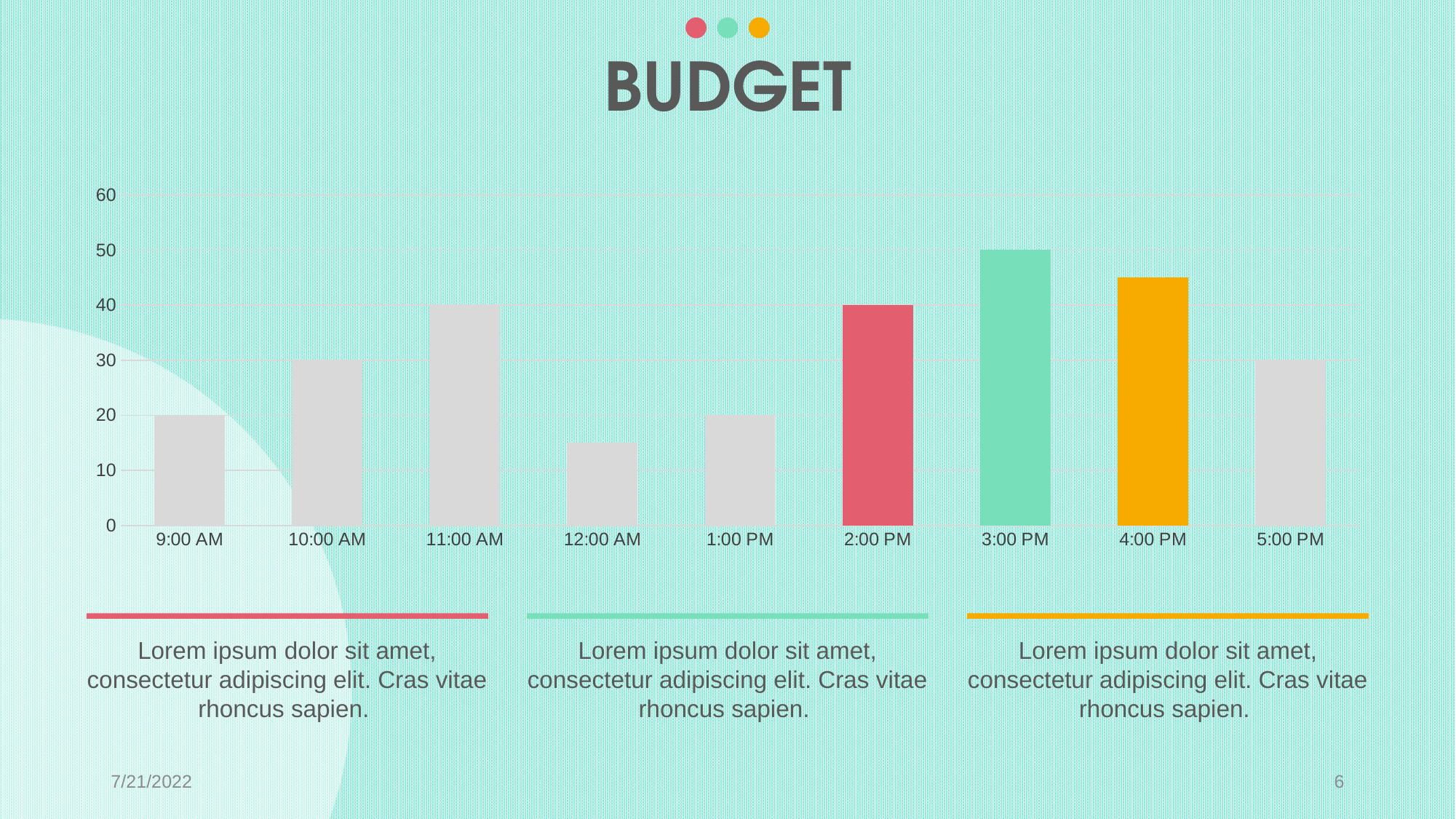

BUDGET

### Chart

| Category | Series 1 |
|---|---|
| 0.375 | 20.0 |
| 0.41666666666666669 | 30.0 |
| 0.45833333333333331 | 40.0 |
| 0 | 15.0 |
| 0.54166666666666663 | 20.0 |
| 0.58333333333333337 | 40.0 |
| 0.625 | 50.0 |
| 0.66666666666666663 | 45.0 |
| 0.70833333333333337 | 30.0 |

Lorem ipsum dolor sit amet, consectetur adipiscing elit. Cras vitae rhoncus sapien.
Lorem ipsum dolor sit amet, consectetur adipiscing elit. Cras vitae rhoncus sapien.
Lorem ipsum dolor sit amet, consectetur adipiscing elit. Cras vitae rhoncus sapien.
7/21/2022
6